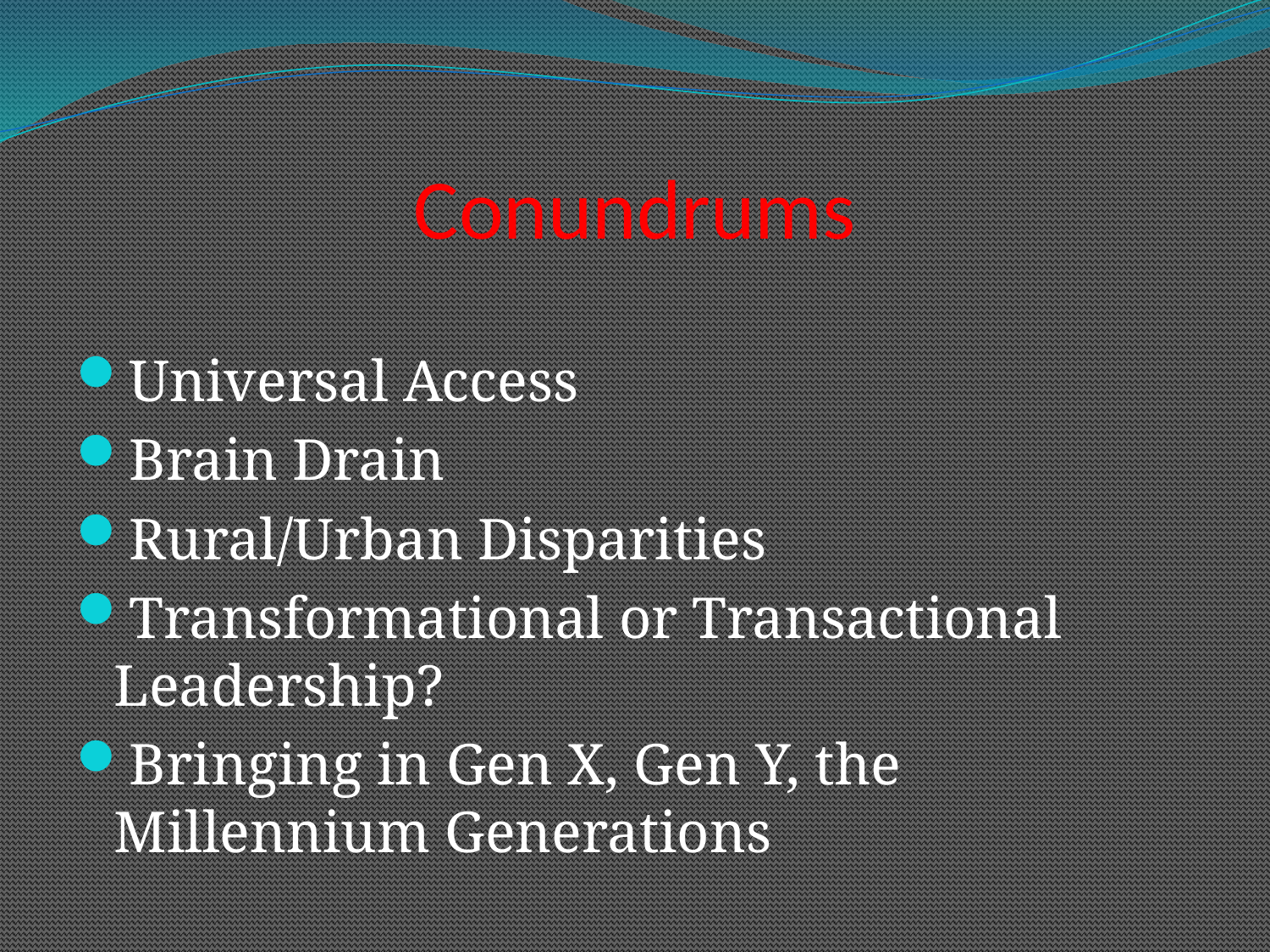

# Conundrums
Universal Access
Brain Drain
Rural/Urban Disparities
Transformational or Transactional Leadership?
Bringing in Gen X, Gen Y, the Millennium Generations